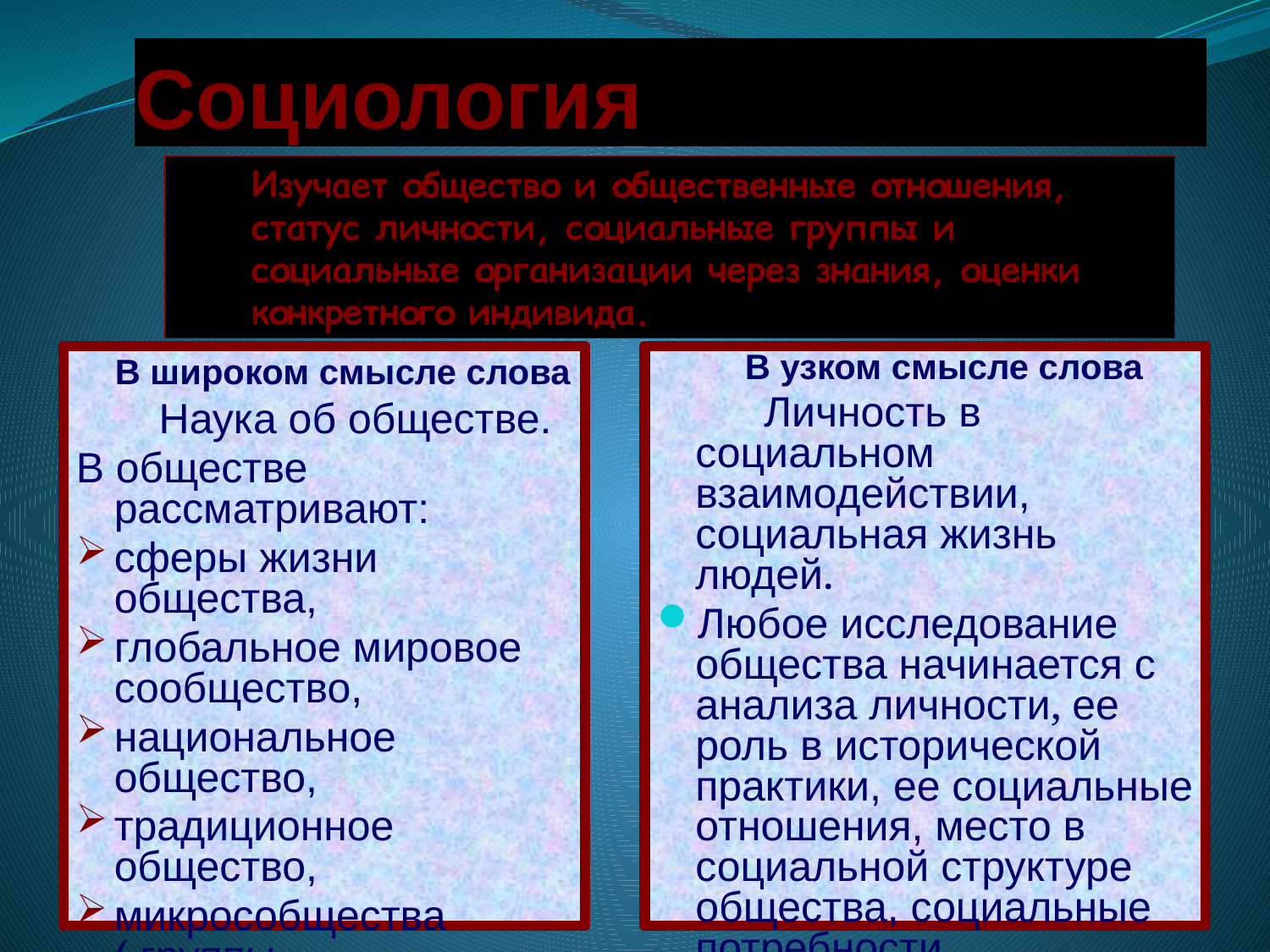

# Социология
Изучает общество и общественные отношения,
статус личности, социальные группы и социальные организации через знания, оценки конкретного индивида.
    В широком смысле слова
       Наука об обществе.
В обществе рассматривают:
сферы жизни общества,
глобальное мировое сообщество,
национальное общество,
традиционное общество,
микрособщества  ( группы,
    семья, общественные
    организации и т.д.)
         В узком смысле слова
         Личность в социальном взаимодействии, социальная жизнь людей.
Любое исследование общества начинается с анализа личности, ее роль в исторической практики, ее социальные отношения, место в социальной структуре  общества, социальные потребности, ценностные ориентации.